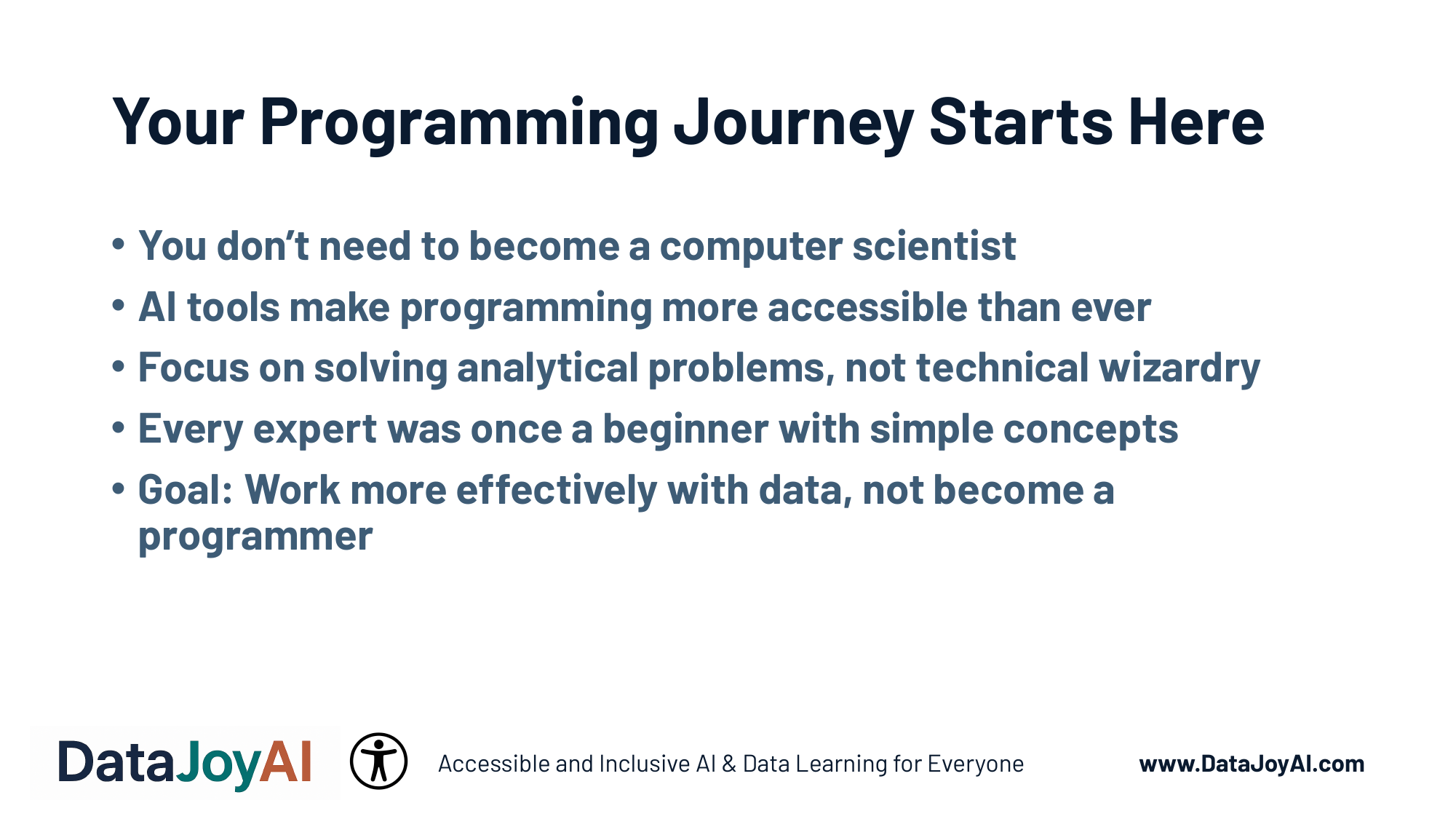

# Your Programming Journey Starts Here
You don’t need to become a computer scientist
AI tools make programming more accessible than ever
Focus on solving analytical problems, not technical wizardry
Every expert was once a beginner with simple concepts
Goal: Work more effectively with data, not become a programmer